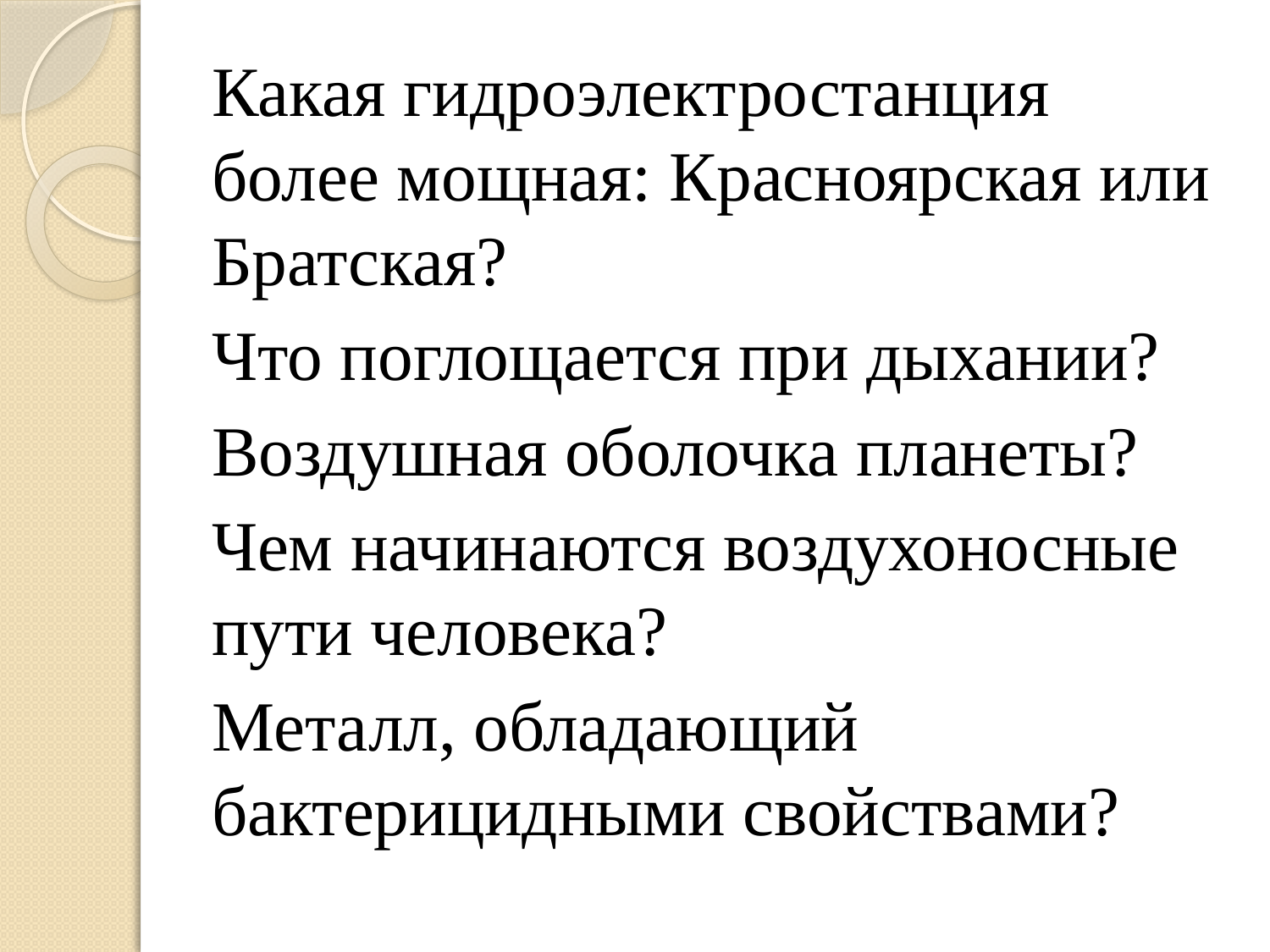

Какая гидроэлектростанция более мощная: Красноярская или Братская?
Что поглощается при дыхании?
Воздушная оболочка планеты?
Чем начинаются воздухоносные пути человека?
Металл, обладающий бактерицидными свойствами?